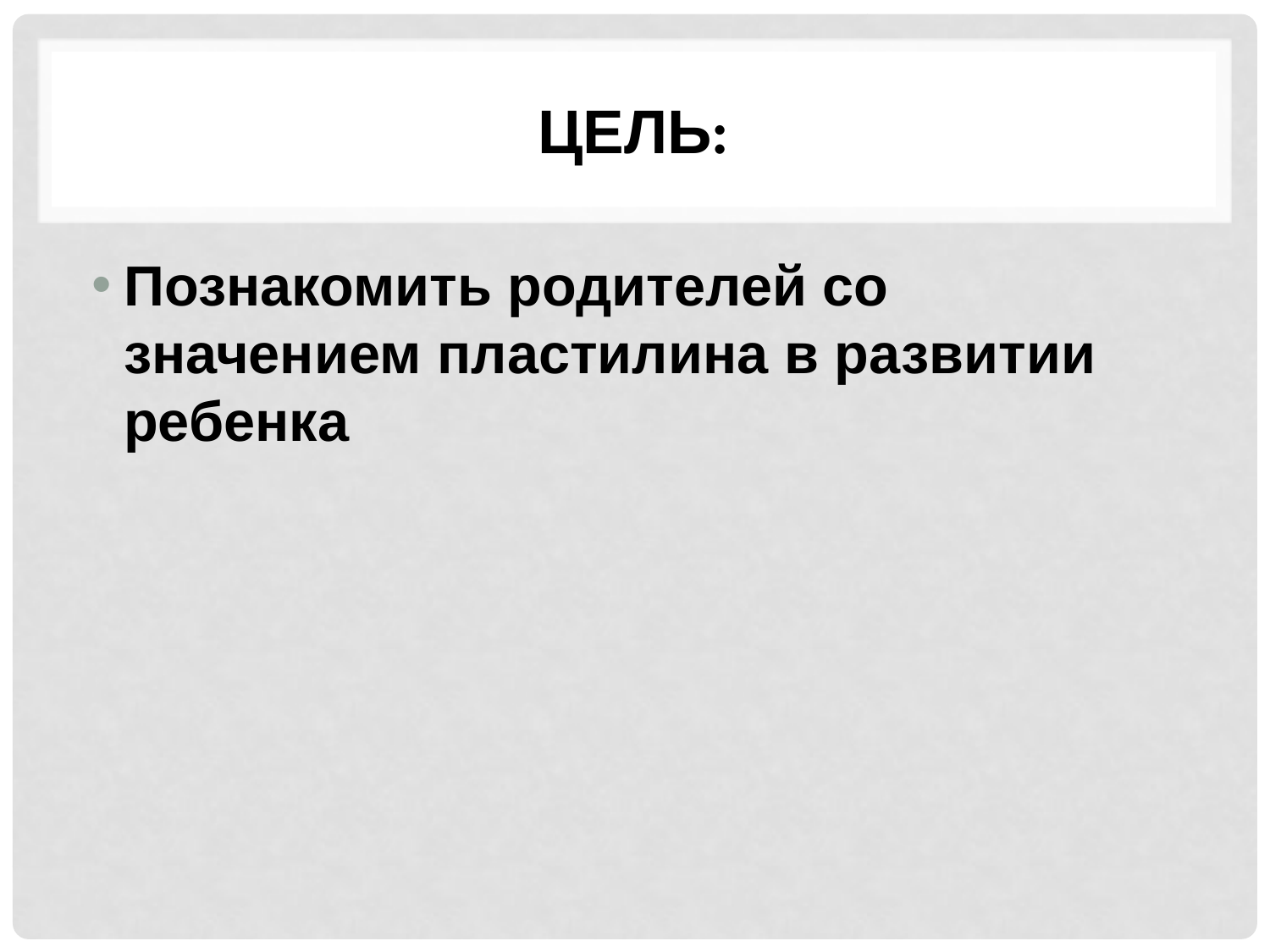

# Цель:
Познакомить родителей со значением пластилина в развитии ребенка